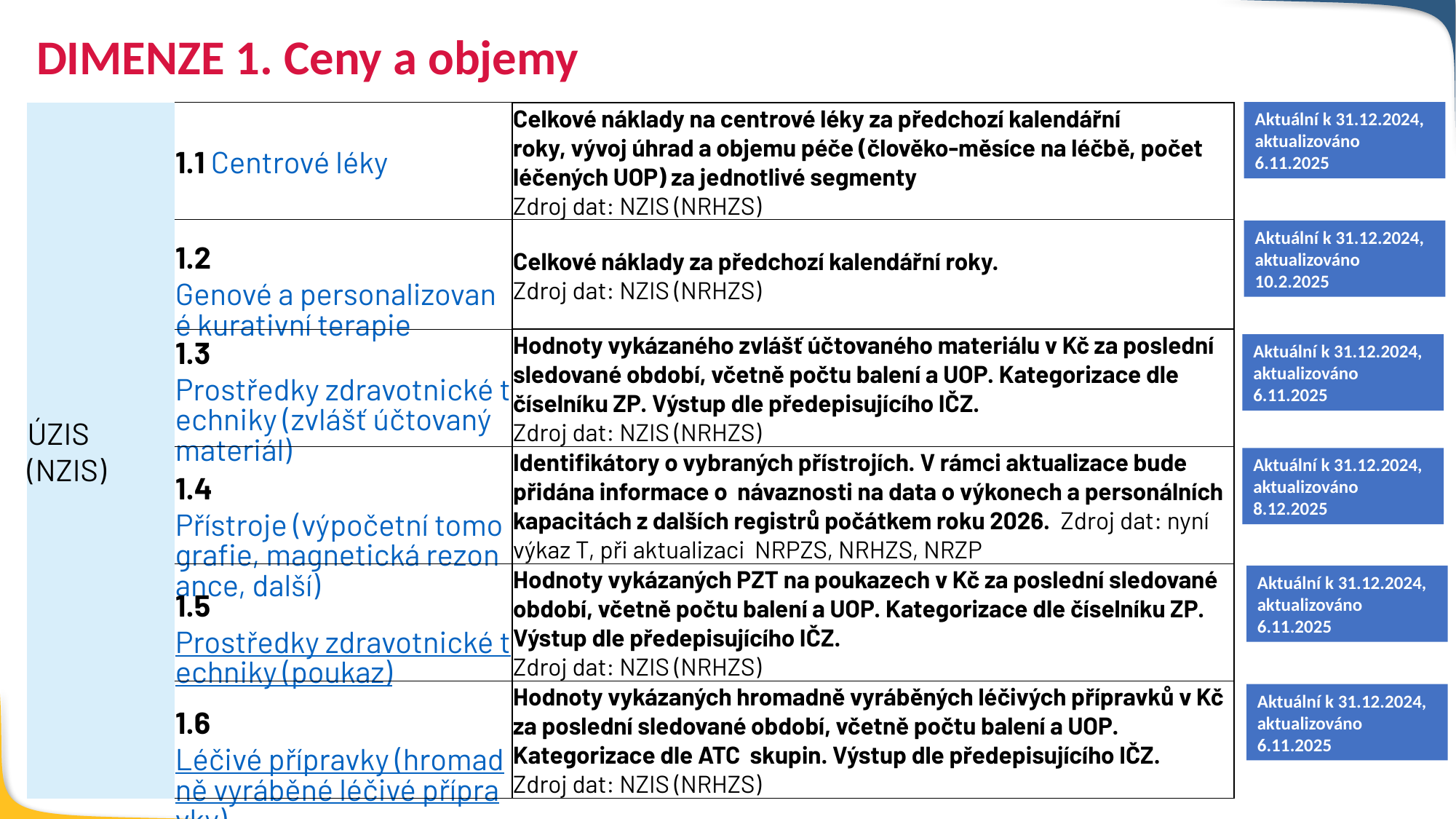

DIMENZE 1. Ceny a objemy
Aktuální k 31.12.2024, aktualizováno 6.11.2025
| ÚZIS (NZIS) | 1.1 Centrové léky | Celkové náklady na centrové léky za předchozí kalendářní roky, vývoj úhrad a objemu péče (člověko-měsíce na léčbě, počet léčených UOP) za jednotlivé segmenty Zdroj dat: NZIS (NRHZS) |
| --- | --- | --- |
|  | 1.2 Genové a personalizované kurativní terapie | Celkové náklady za předchozí kalendářní roky. Zdroj dat: NZIS (NRHZS) |
|  | 1.3 Prostředky zdravotnické techniky (zvlášť účtovaný materiál)​ | Hodnoty vykázaného zvlášť účtovaného materiálu v Kč za poslední sledované období, včetně počtu balení a UOP. Kategorizace dle číselníku ZP. Výstup dle předepisujícího IČZ. Zdroj dat: NZIS (NRHZS) |
|  | 1.4 Přístroje ​(výpočetní tomografie, magnetická rezonance, další)​ | Identifikátory o vybraných přístrojích. V rámci aktualizace bude přidána informace o návaznosti na data o výkonech a personálních kapacitách z dalších registrů počátkem roku 2026.  Zdroj dat: nyní výkaz T, při aktualizaci NRPZS, NRHZS, NRZP |
|  | 1.5 Prostředky zdravotnické techniky (poukaz)​ | Hodnoty vykázaných PZT na poukazech v Kč za poslední sledované období, včetně počtu balení a UOP. Kategorizace dle číselníku ZP. Výstup dle předepisujícího IČZ. Zdroj dat: NZIS (NRHZS) |
|  | 1.6 Léčivé přípravky (hromadně vyráběné léčivé přípravky) | Hodnoty vykázaných hromadně vyráběných léčivých přípravků v Kč za poslední sledované období, včetně počtu balení a UOP. Kategorizace dle ATC skupin. Výstup dle předepisujícího IČZ. Zdroj dat: NZIS (NRHZS) |
Aktuální k 31.12.2024, aktualizováno 10.2.2025
Aktuální k 31.12.2024, aktualizováno 6.11.2025
Aktuální k 31.12.2024, aktualizováno 8.12.2025
Aktuální k 31.12.2024, aktualizováno 6.11.2025
Aktuální k 31.12.2024, aktualizováno 6.11.2025